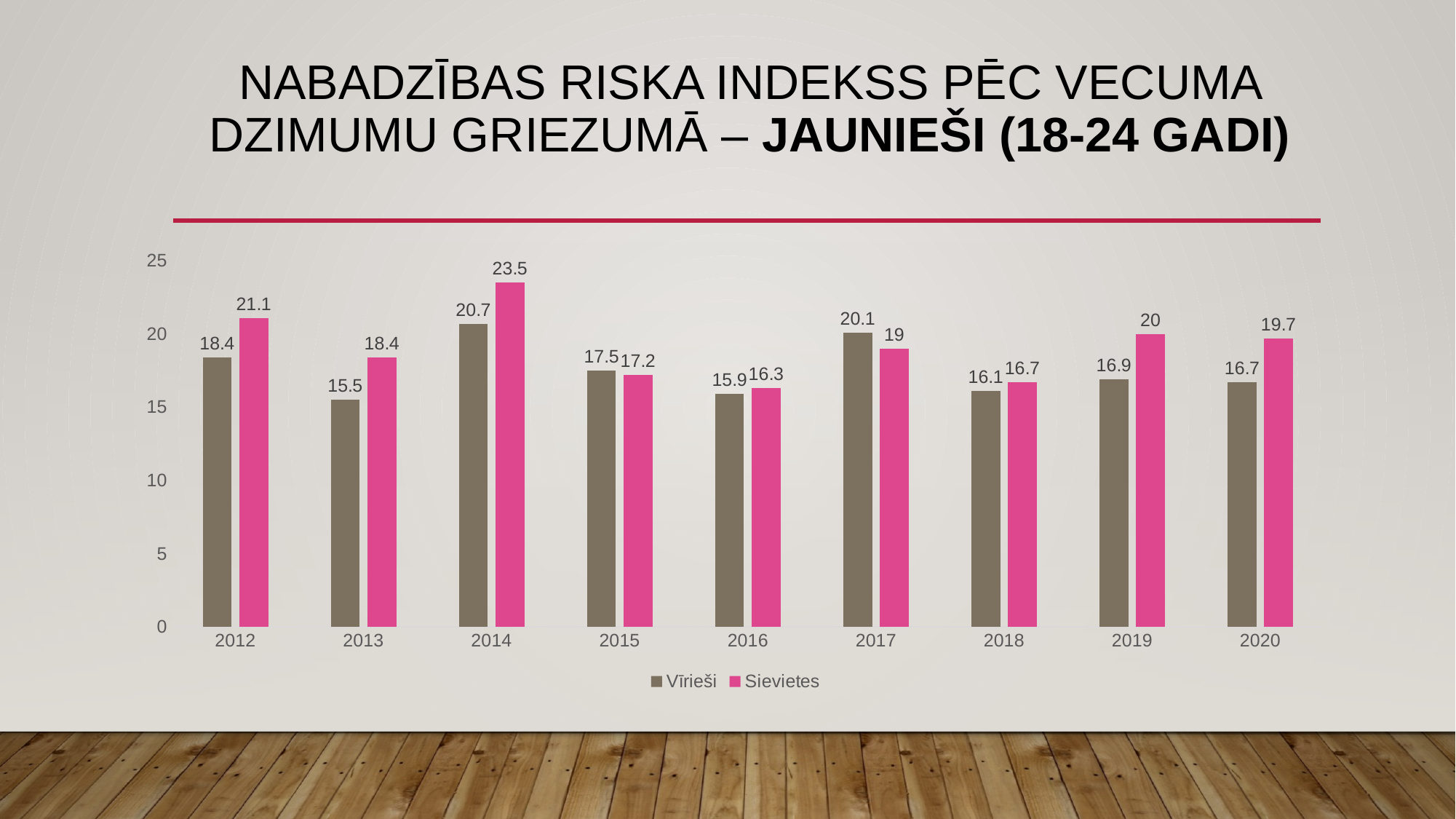

# Nabadzības riska indekss pēc vecuma dzimumu griezumā – jaunieši (18-24 gadi)

### Chart

| Category | Vīrieši | Sievietes |
|---|---|---|
| 2012 | 18.4 | 21.1 |
| 2013 | 15.5 | 18.4 |
| 2014 | 20.7 | 23.5 |
| 2015 | 17.5 | 17.2 |
| 2016 | 15.9 | 16.3 |
| 2017 | 20.1 | 19.0 |
| 2018 | 16.1 | 16.7 |
| 2019 | 16.9 | 20.0 |
| 2020 | 16.7 | 19.7 |